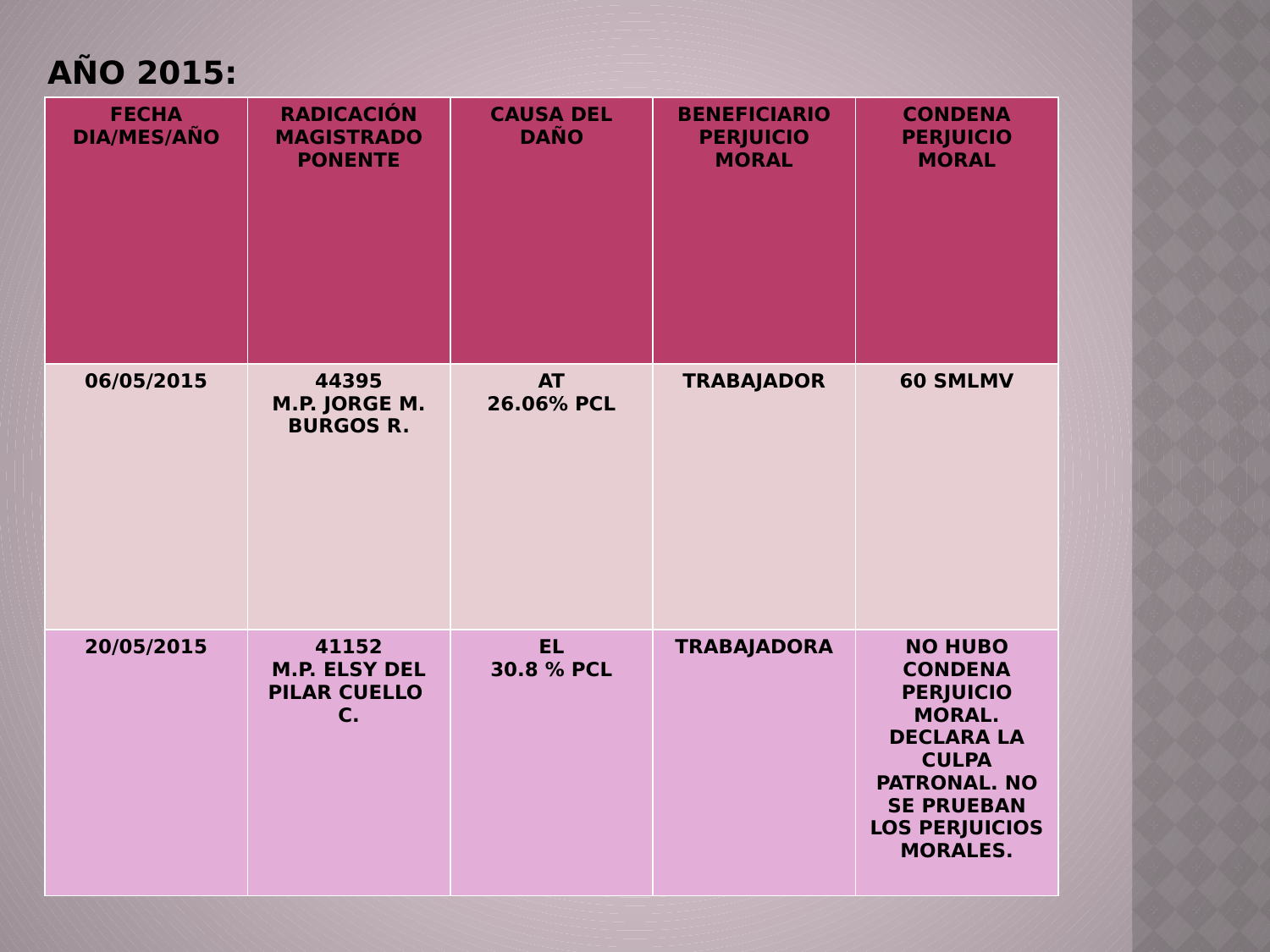

AÑO 2015:
| FECHA DIA/MES/AÑO | RADICACIÓN MAGISTRADO PONENTE | CAUSA DEL DAÑO | BENEFICIARIO PERJUICIO MORAL | CONDENA PERJUICIO MORAL |
| --- | --- | --- | --- | --- |
| 06/05/2015 | 44395 M.P. JORGE M. BURGOS R. | AT 26.06% PCL | TRABAJADOR | 60 SMLMV |
| 20/05/2015 | 41152 M.P. ELSY DEL PILAR CUELLO C. | EL 30.8 % PCL | TRABAJADORA | NO HUBO CONDENA PERJUICIO MORAL. DECLARA LA CULPA PATRONAL. NO SE PRUEBAN LOS PERJUICIOS MORALES. |